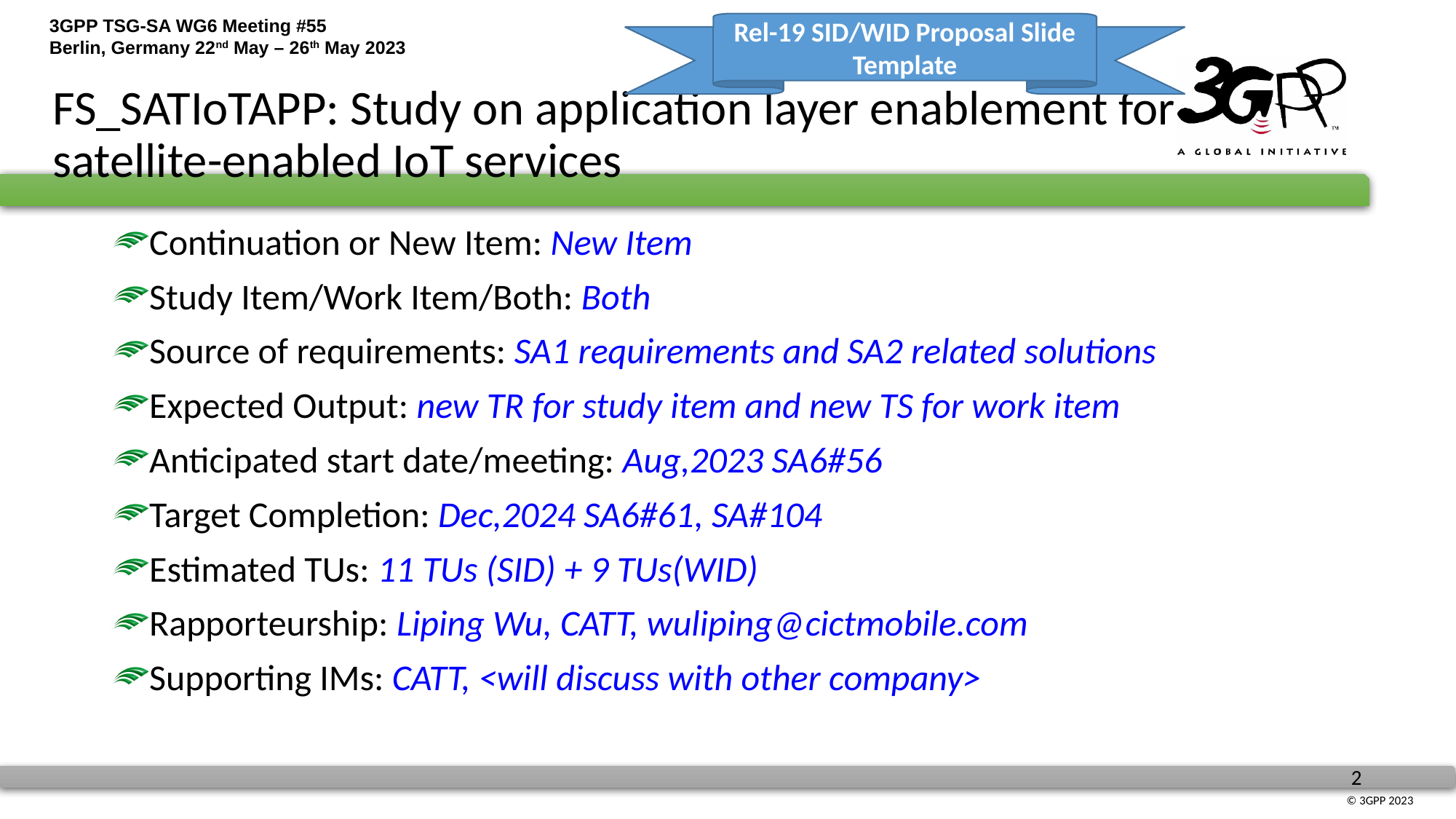

Rel-19 SID/WID Proposal Slide Template
# FS_SATIoTAPP: Study on application layer enablement for satellite-enabled IoT services
Continuation or New Item: New Item
Study Item/Work Item/Both: Both
Source of requirements: SA1 requirements and SA2 related solutions
Expected Output: new TR for study item and new TS for work item
Anticipated start date/meeting: Aug,2023 SA6#56
Target Completion: Dec,2024 SA6#61, SA#104
Estimated TUs: 11 TUs (SID) + 9 TUs(WID)
Rapporteurship: Liping Wu, CATT, wuliping@cictmobile.com
Supporting IMs: CATT, <will discuss with other company>